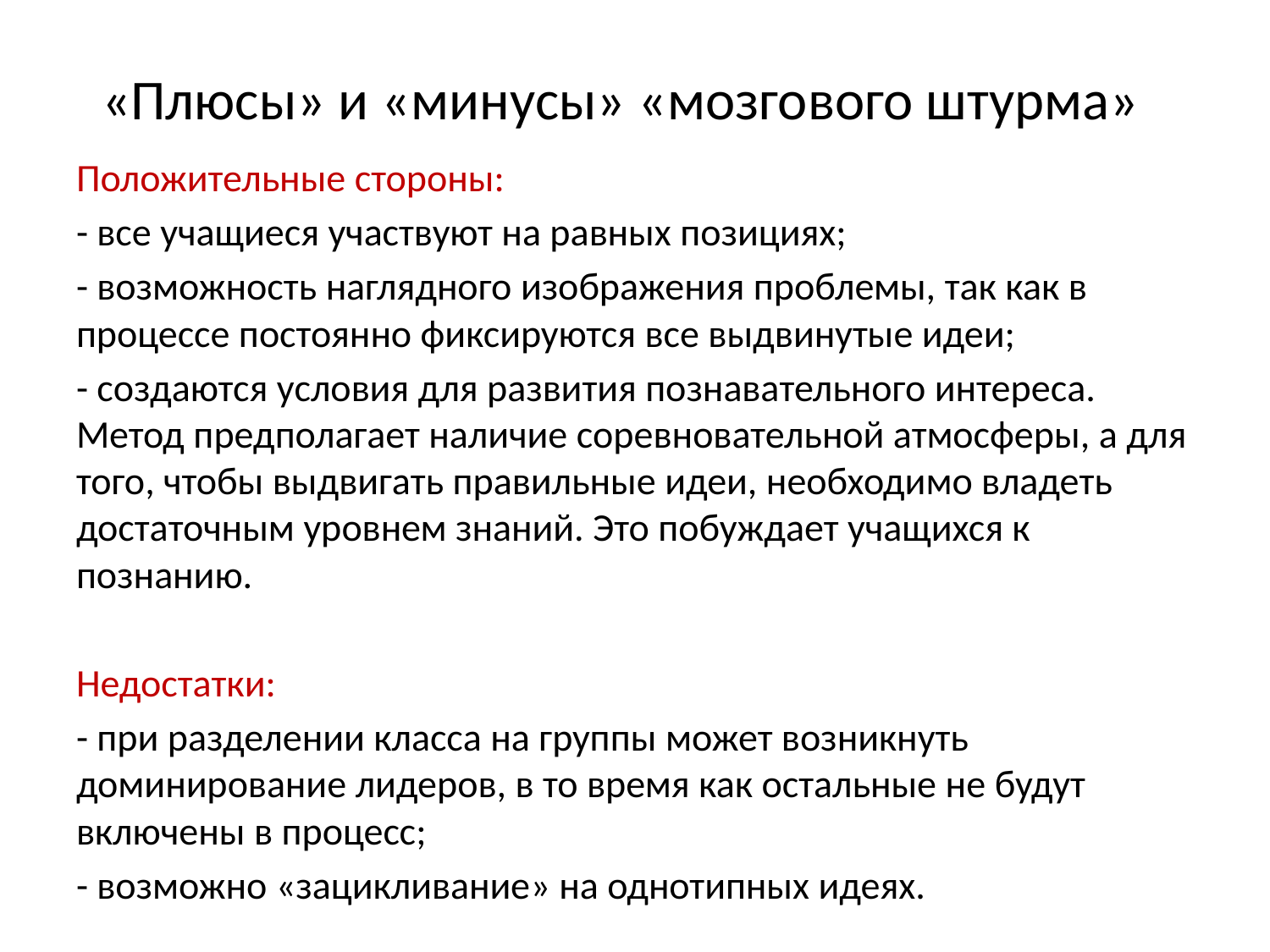

# «Плюсы» и «минусы» «мозгового штурма»
Положительные стороны:
- все учащиеся участвуют на равных позициях;
- возможность наглядного изображения проблемы, так как в процессе постоянно фиксируются все выдвинутые идеи;
- создаются условия для развития познавательного интереса. Метод предполагает наличие соревновательной атмосферы, а для того, чтобы выдвигать правильные идеи, необходимо владеть достаточным уровнем знаний. Это побуждает учащихся к познанию.

Недостатки:
- при разделении класса на группы может возникнуть доминирование лидеров, в то время как остальные не будут включены в процесс;
- возможно «зацикливание» на однотипных идеях.